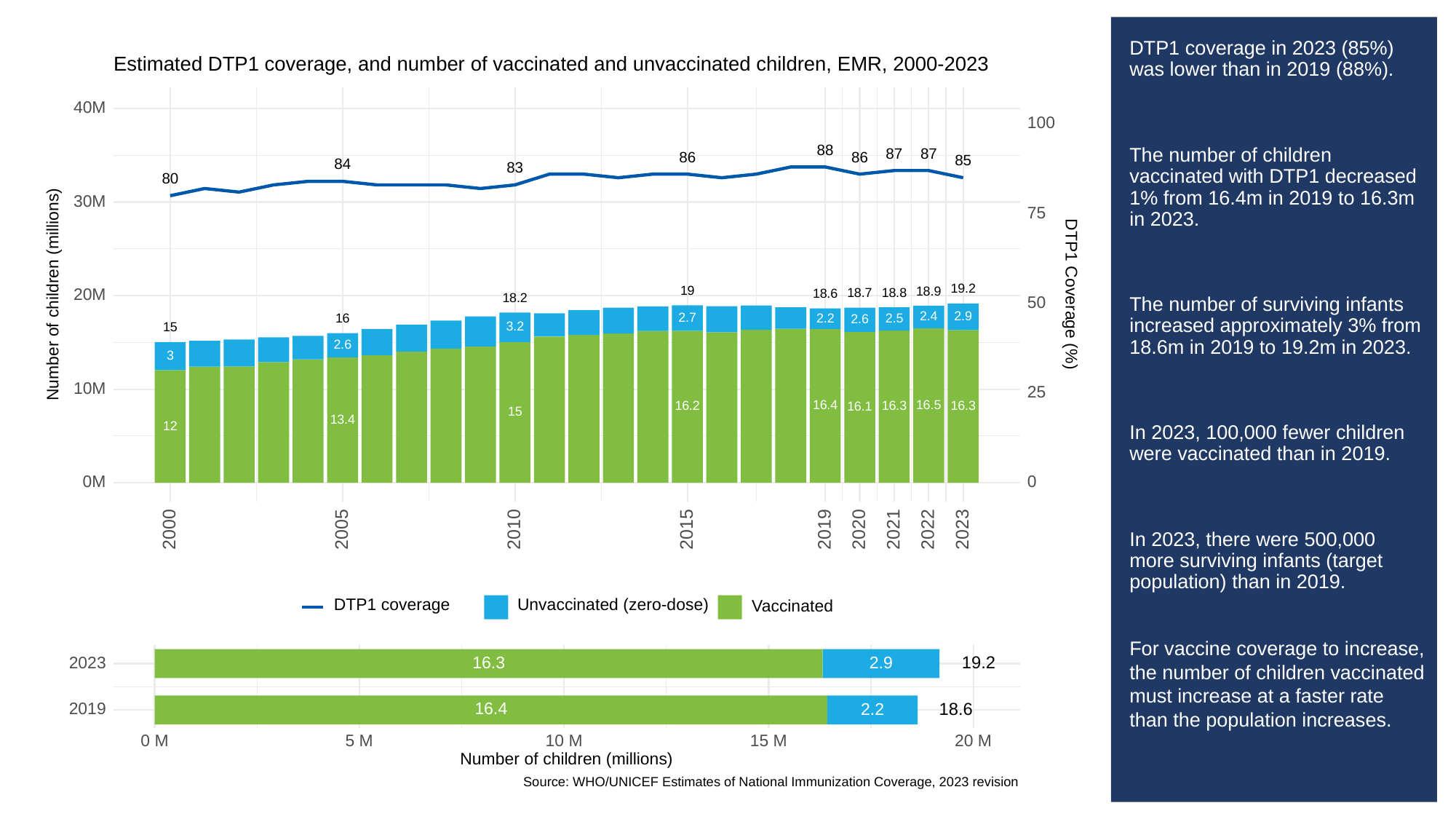

# DTP1 coverage in 2023 (85%) was lower than in 2019 (88%).

The number of children vaccinated with DTP1 decreased 1% from 16.4m in 2019 to 16.3m in 2023.

The number of surviving infants increased approximately 3% from 18.6m in 2019 to 19.2m in 2023.

In 2023, 100,000 fewer children were vaccinated than in 2019.

In 2023, there were 500,000 more surviving infants (target population) than in 2019.

For vaccine coverage to increase, the number of children vaccinated must increase at a faster rate than the population increases.

Estimated DTP1 coverage, and number of vaccinated and unvaccinated children, EMR, 2000-2023

40M

100
88
87
87
86
86

85
84
83

80
30M

75

19.2
Number of children (millions)
DTP1 Coverage (%)
19
18.9
18.8
18.7
20M
18.6
18.2

50

2.9
2.4

2.7
2.2
2.5
16
2.6

3.2
15

2.6

3

10M
25

16.5
16.4
16.3
16.3
16.2
16.1
15
13.4
12

0M
0

2023
2000
2005
2010
2015
2019
2020
2021
2022

Unvaccinated (zero-dose)
DTP1 coverage
Vaccinated

19.2
16.3
2.9
2023

18.6
16.4
2019
2.2

0 M
10 M
15 M
20 M
5 M
Number of children (millions)
Source: WHO/UNICEF Estimates of National Immunization Coverage, 2023 revision